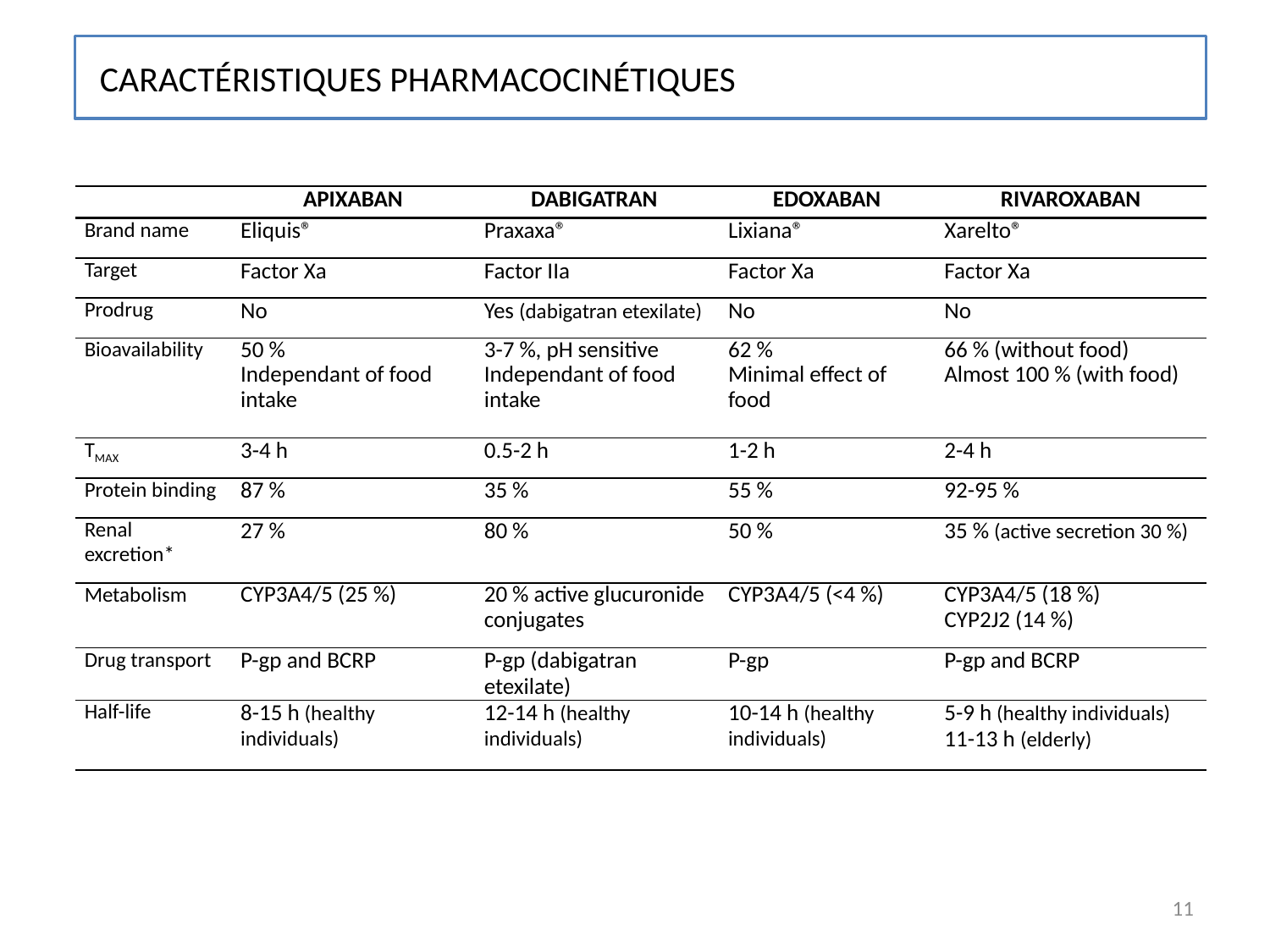

Caractéristiques Pharmacocinétiques
|  | apixaban | dabigatran | EDOXABAN | Rivaroxaban |
| --- | --- | --- | --- | --- |
| Brand name | Eliquis® | Praxaxa® | Lixiana® | Xarelto® |
| Target | Factor Xa | Factor IIa | Factor Xa | Factor Xa |
| Prodrug | No | Yes (dabigatran etexilate) | No | No |
| Bioavailability | 50 % Independant of food intake | 3-7 %, pH sensitive Independant of food intake | 62 % Minimal effect of food | 66 % (without food) Almost 100 % (with food) |
| TMAX | 3-4 h | 0.5-2 h | 1-2 h | 2-4 h |
| Protein binding | 87 % | 35 % | 55 % | 92-95 % |
| Renal excretion\* | 27 % | 80 % | 50 % | 35 % (active secretion 30 %) |
| Metabolism | CYP3A4/5 (25 %) | 20 % active glucuronide conjugates | CYP3A4/5 (<4 %) | CYP3A4/5 (18 %) CYP2J2 (14 %) |
| Drug transport | P-gp and BCRP | P-gp (dabigatran etexilate) | P-gp | P-gp and BCRP |
| Half-life | 8-15 h (healthy individuals) | 12-14 h (healthy individuals) | 10-14 h (healthy individuals) | 5-9 h (healthy individuals) 11-13 h (elderly) |
11